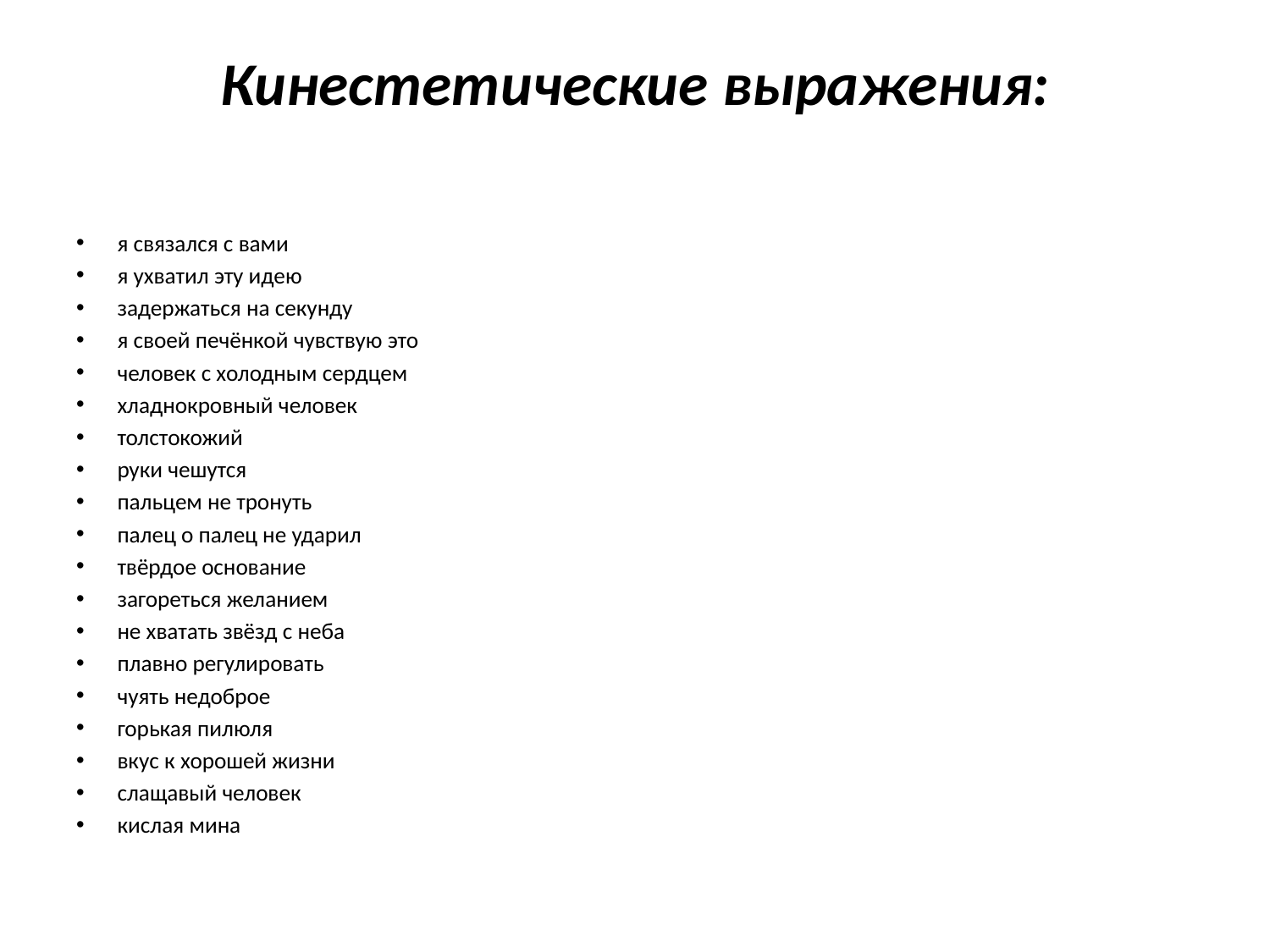

# Кинестетические выражения:
я связался с вами
я ухватил эту идею
задержаться на секунду
я своей печёнкой чувствую это
человек с холодным сердцем
хладнокровный человек
толстокожий
руки чешутся
пальцем не тронуть
палец о палец не ударил
твёрдое основание
загореться желанием
не хватать звёзд с неба
плавно регулировать
чуять недоброе
горькая пилюля
вкус к хорошей жизни
слащавый человек
кислая мина